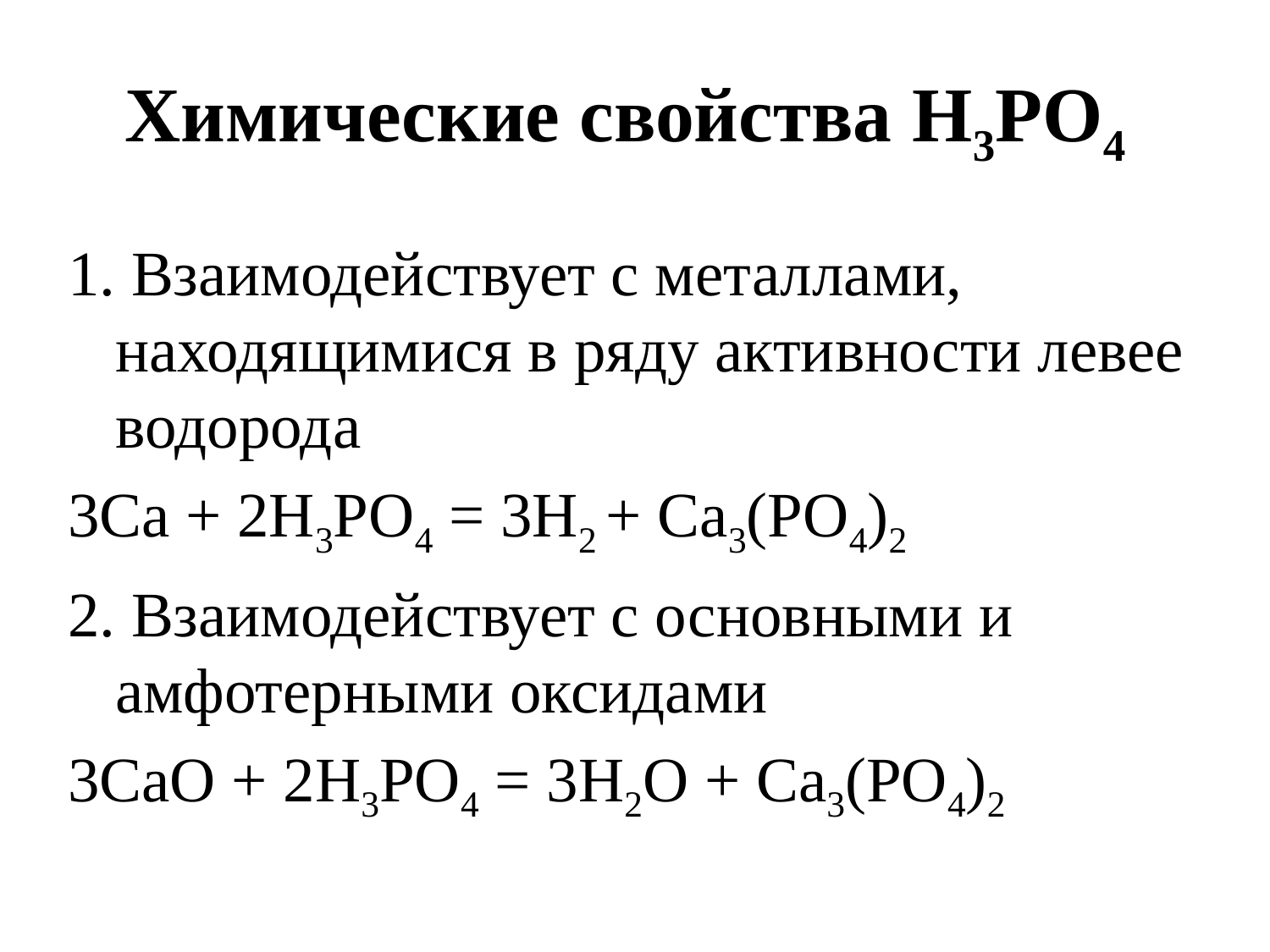

# Химические свойства H3PO4
1. Взаимодействует с металлами, находящимися в ряду активности левее водорода
3Ca + 2H3PO4 = 3H2 + Ca3(PO4)2
2. Взаимодействует с основными и амфотерными оксидами
3CaO + 2H3PO4 = 3H2O + Ca3(PO4)2